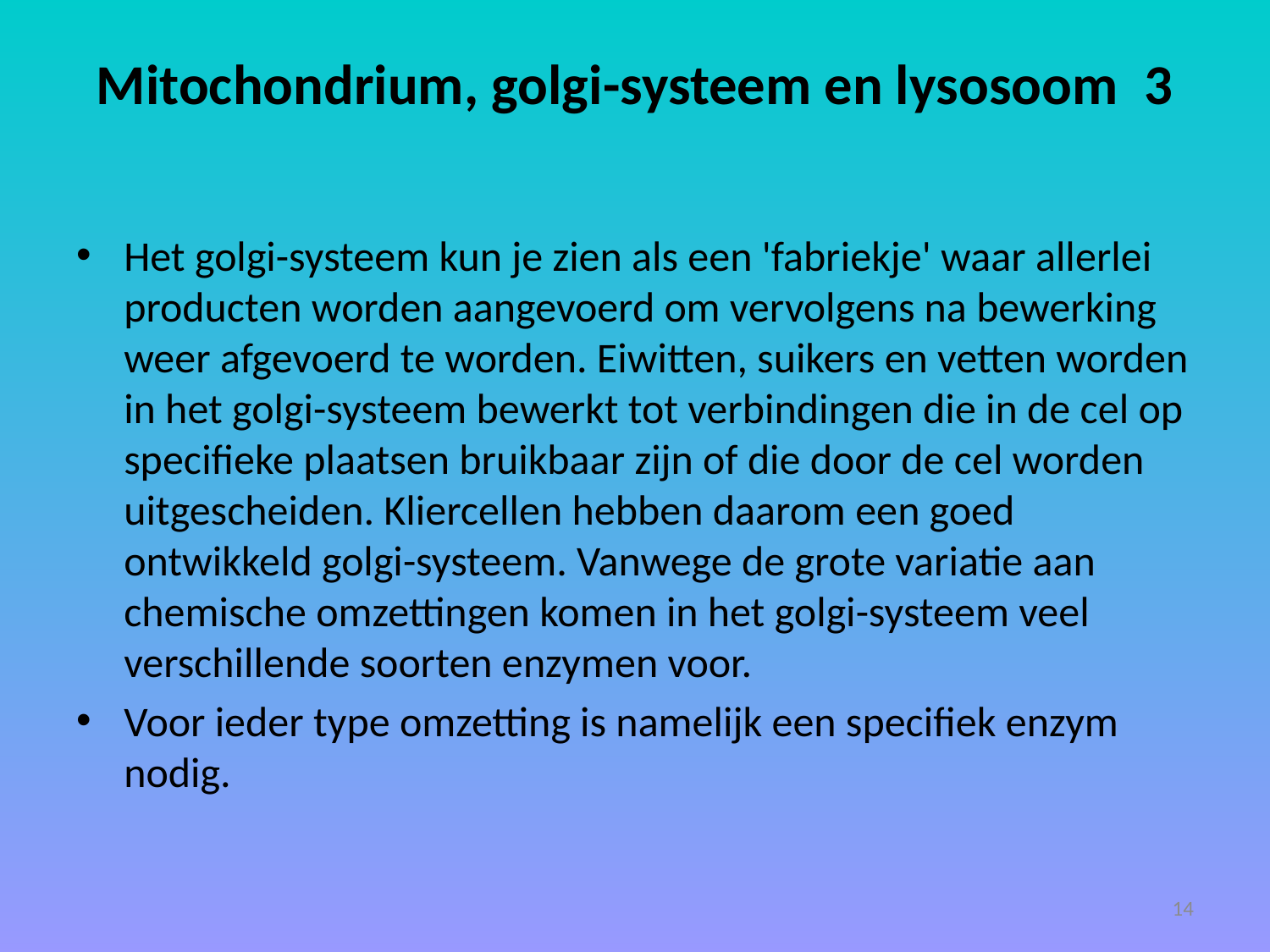

# Mitochondrium, golgi-systeem en lysosoom  3
Het golgi-systeem kun je zien als een 'fabriekje' waar allerlei producten worden aangevoerd om vervolgens na bewerking weer afgevoerd te worden. Eiwitten, suikers en vetten worden in het golgi-systeem bewerkt tot verbindingen die in de cel op specifieke plaatsen bruikbaar zijn of die door de cel worden uitgescheiden. Kliercellen hebben daarom een goed ontwikkeld golgi-systeem. Vanwege de grote variatie aan chemische omzettingen komen in het golgi-systeem veel verschillende soorten enzymen voor.
Voor ieder type omzetting is namelijk een specifiek enzym nodig.

14